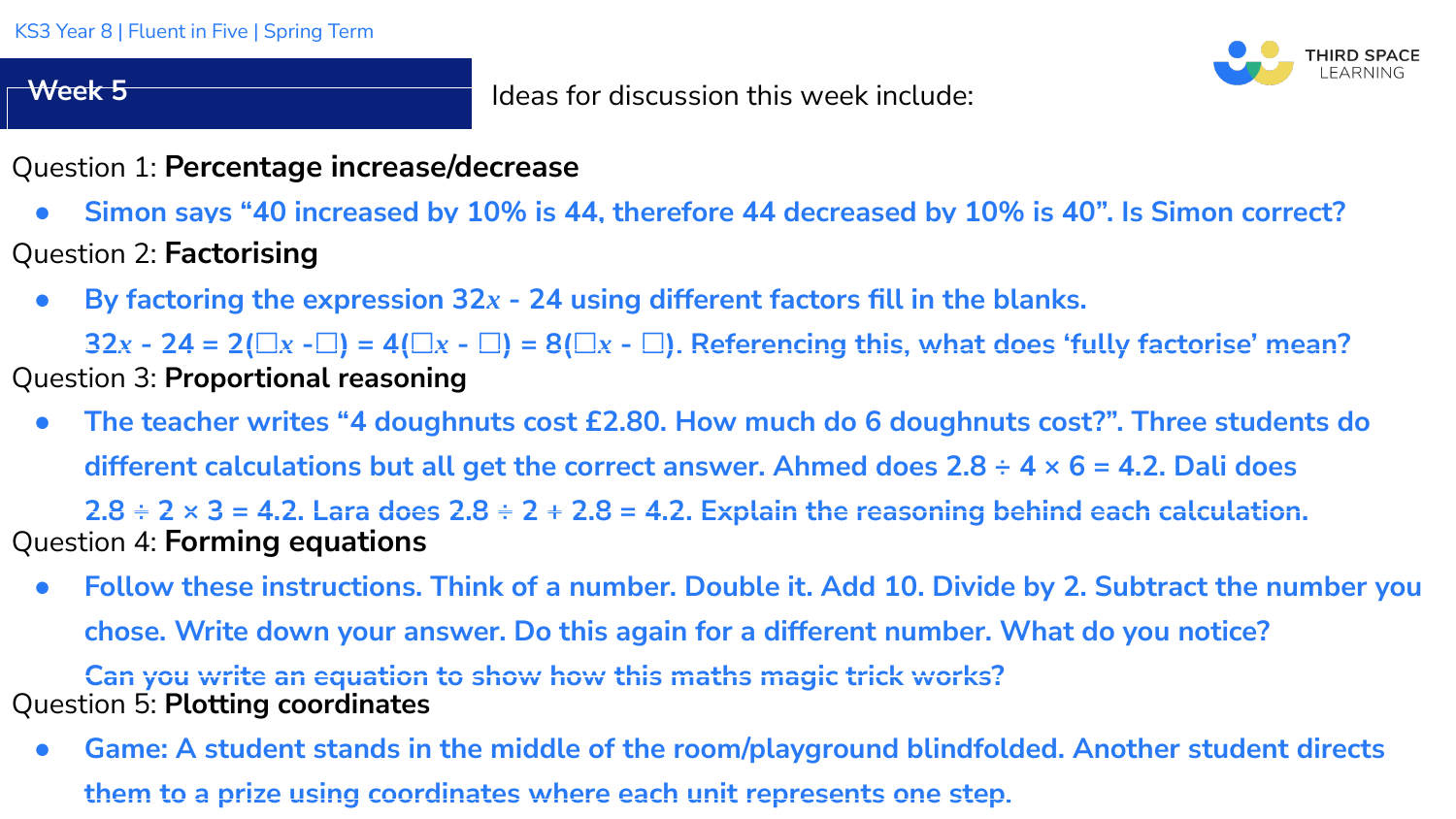

Week 5
Ideas for discussion this week include:
|  |
| --- |
| Question 1: Percentage increase/decrease Simon says “40 increased by 10% is 44, therefore 44 decreased by 10% is 40”. Is Simon correct? |
| Question 2: Factorising By factoring the expression 32x - 24 using different factors fill in the blanks. 32x - 24 = 2(☐x -☐) = 4(☐x - ☐) = 8(☐x - ☐). Referencing this, what does ‘fully factorise’ mean? |
| Question 3: Proportional reasoning The teacher writes “4 doughnuts cost £2.80. How much do 6 doughnuts cost?”. Three students do different calculations but all get the correct answer. Ahmed does 2.8 ÷ 4 × 6 = 4.2. Dali does 2.8 ÷ 2 × 3 = 4.2. Lara does 2.8 ÷ 2 + 2.8 = 4.2. Explain the reasoning behind each calculation. |
| Question 4: Forming equations Follow these instructions. Think of a number. Double it. Add 10. Divide by 2. Subtract the number you chose. Write down your answer. Do this again for a different number. What do you notice? Can you write an equation to show how this maths magic trick works? |
| Question 5: Plotting coordinates Game: A student stands in the middle of the room/playground blindfolded. Another student directs them to a prize using coordinates where each unit represents one step. |